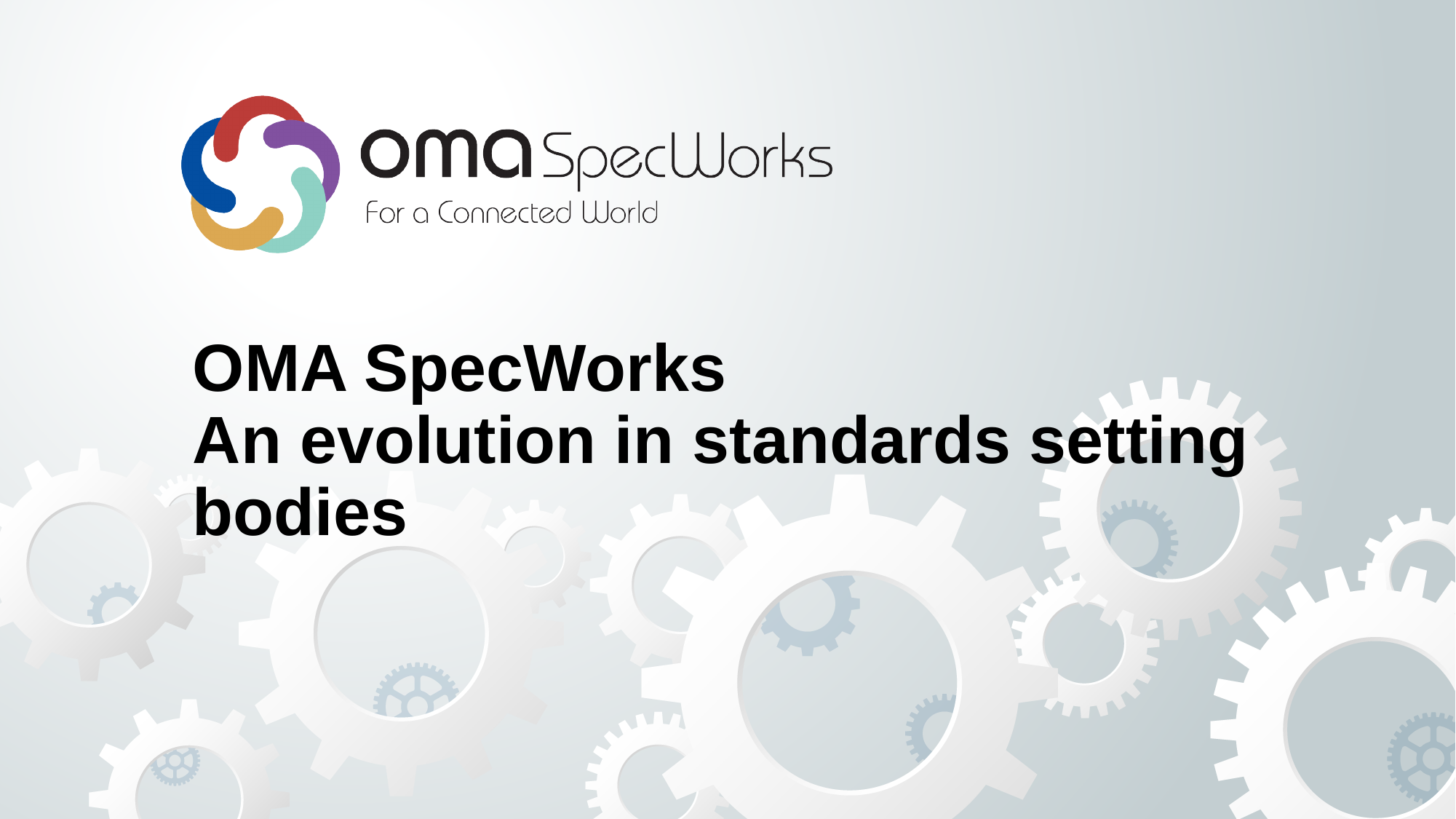

# OMA SpecWorks An evolution in standards setting bodies